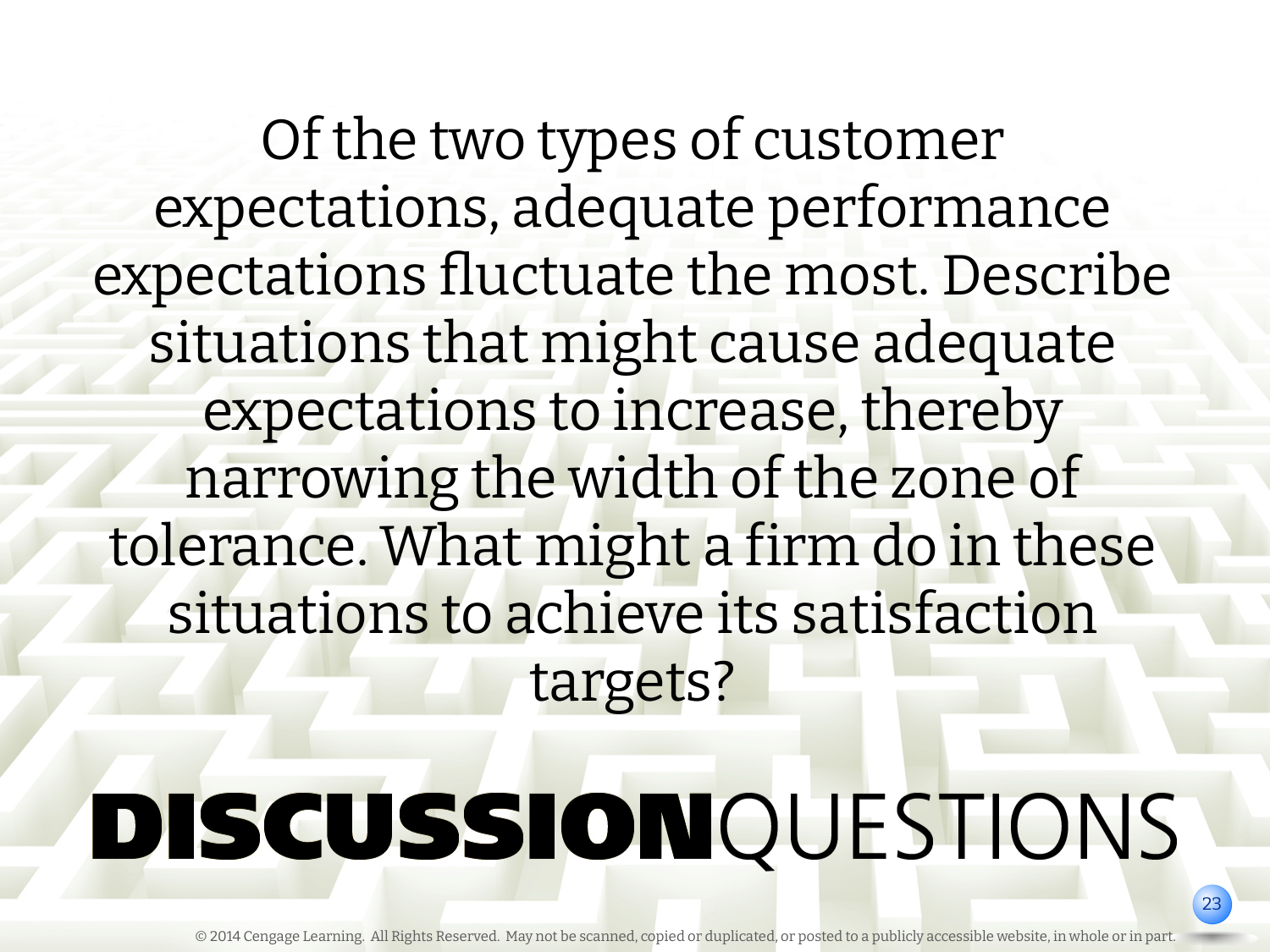

Of the two types of customer expectations, adequate performance expectations fluctuate the most. Describe situations that might cause adequate expectations to increase, thereby narrowing the width of the zone of tolerance. What might a firm do in these situations to achieve its satisfaction targets?
23